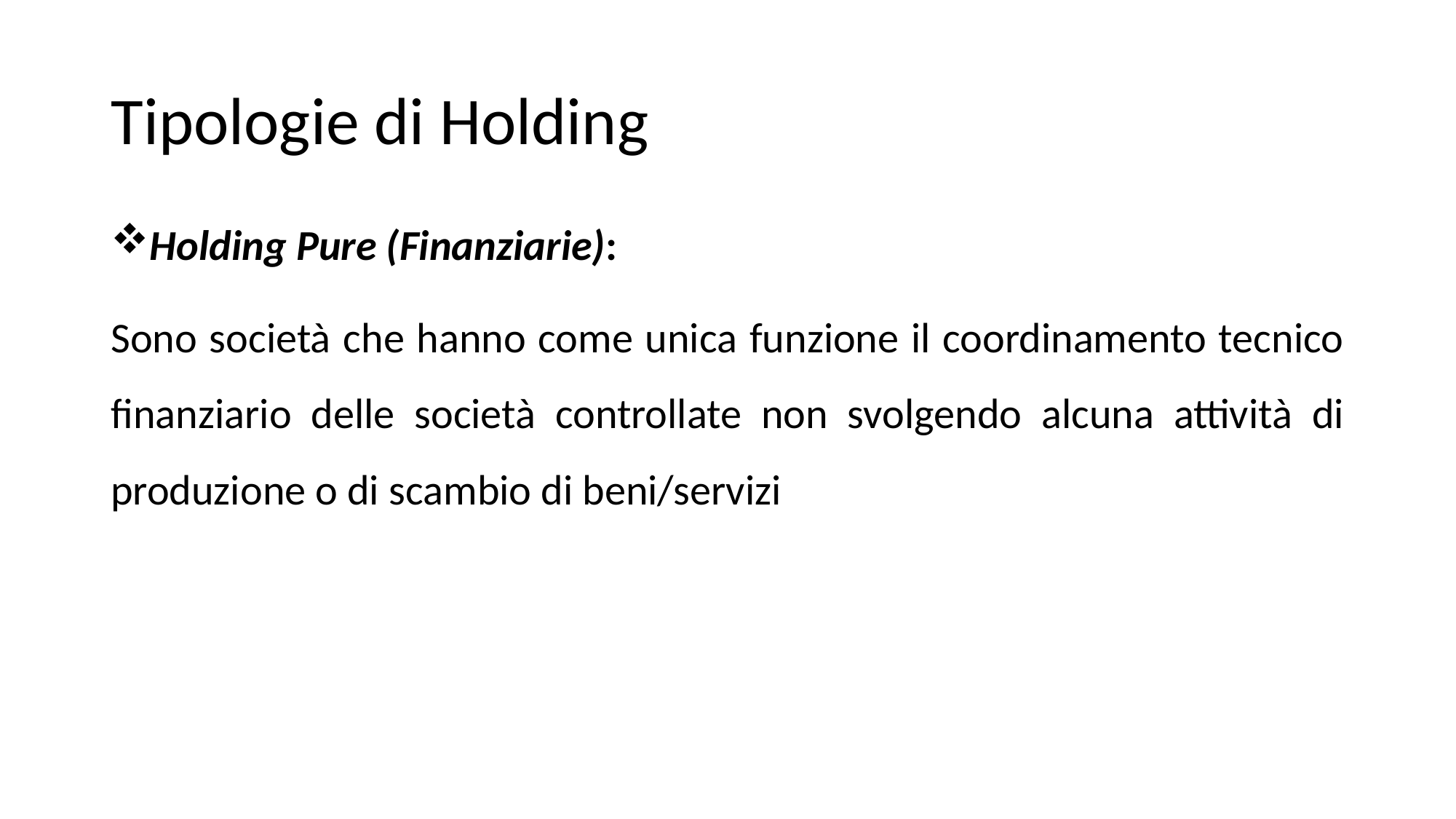

# Tipologie di Holding
Holding Pure (Finanziarie):
Sono società che hanno come unica funzione il coordinamento tecnico finanziario delle società controllate non svolgendo alcuna attività di produzione o di scambio di beni/servizi